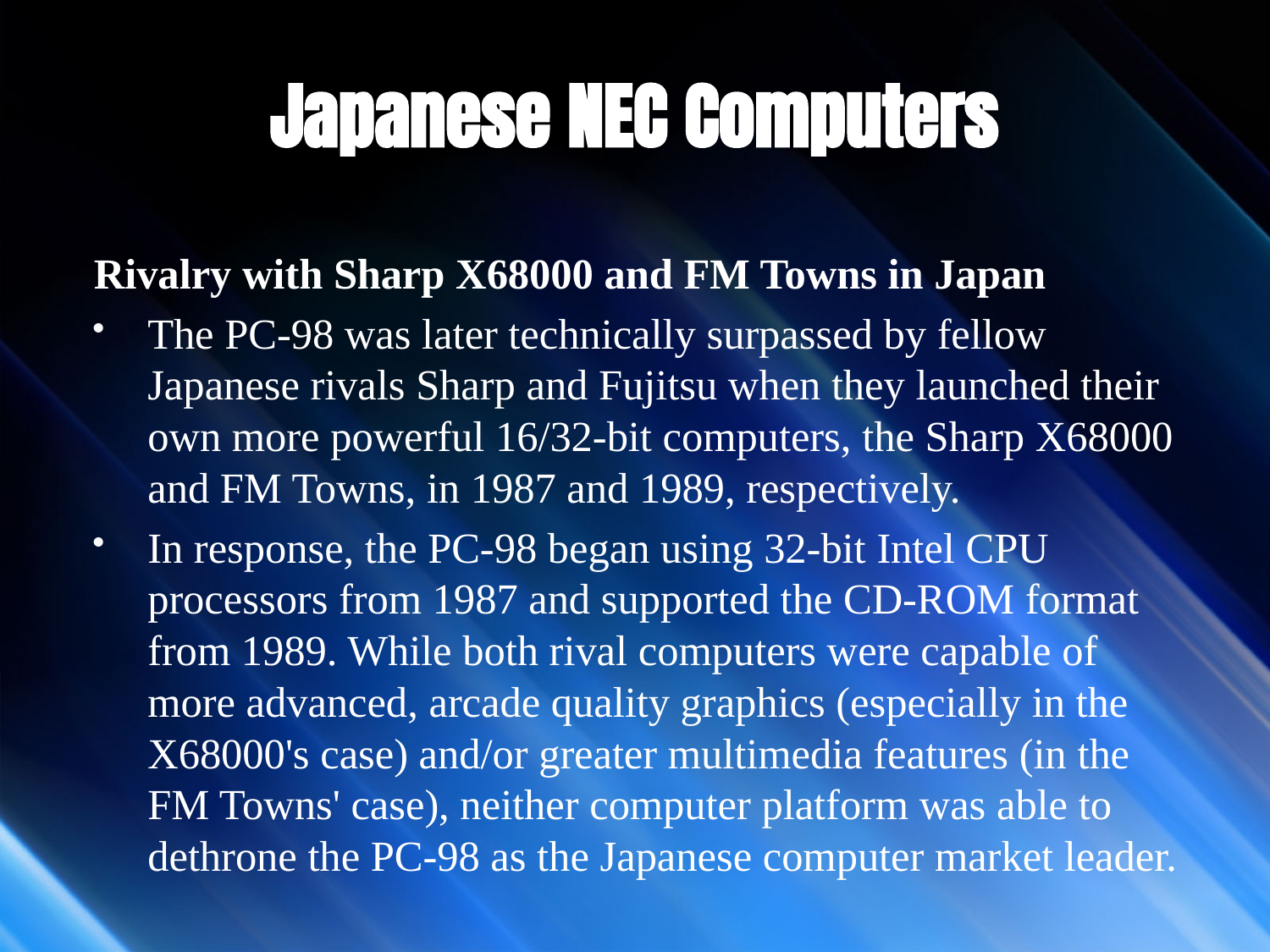

# Japanese NEC Computers

Rivalry with Sharp X68000 and FM Towns in Japan
The PC-98 was later technically surpassed by fellow Japanese rivals Sharp and Fujitsu when they launched their own more powerful 16/32-bit computers, the Sharp X68000 and FM Towns, in 1987 and 1989, respectively.
In response, the PC-98 began using 32-bit Intel CPU processors from 1987 and supported the CD-ROM format from 1989. While both rival computers were capable of more advanced, arcade quality graphics (especially in the X68000's case) and/or greater multimedia features (in the FM Towns' case), neither computer platform was able to dethrone the PC-98 as the Japanese computer market leader.